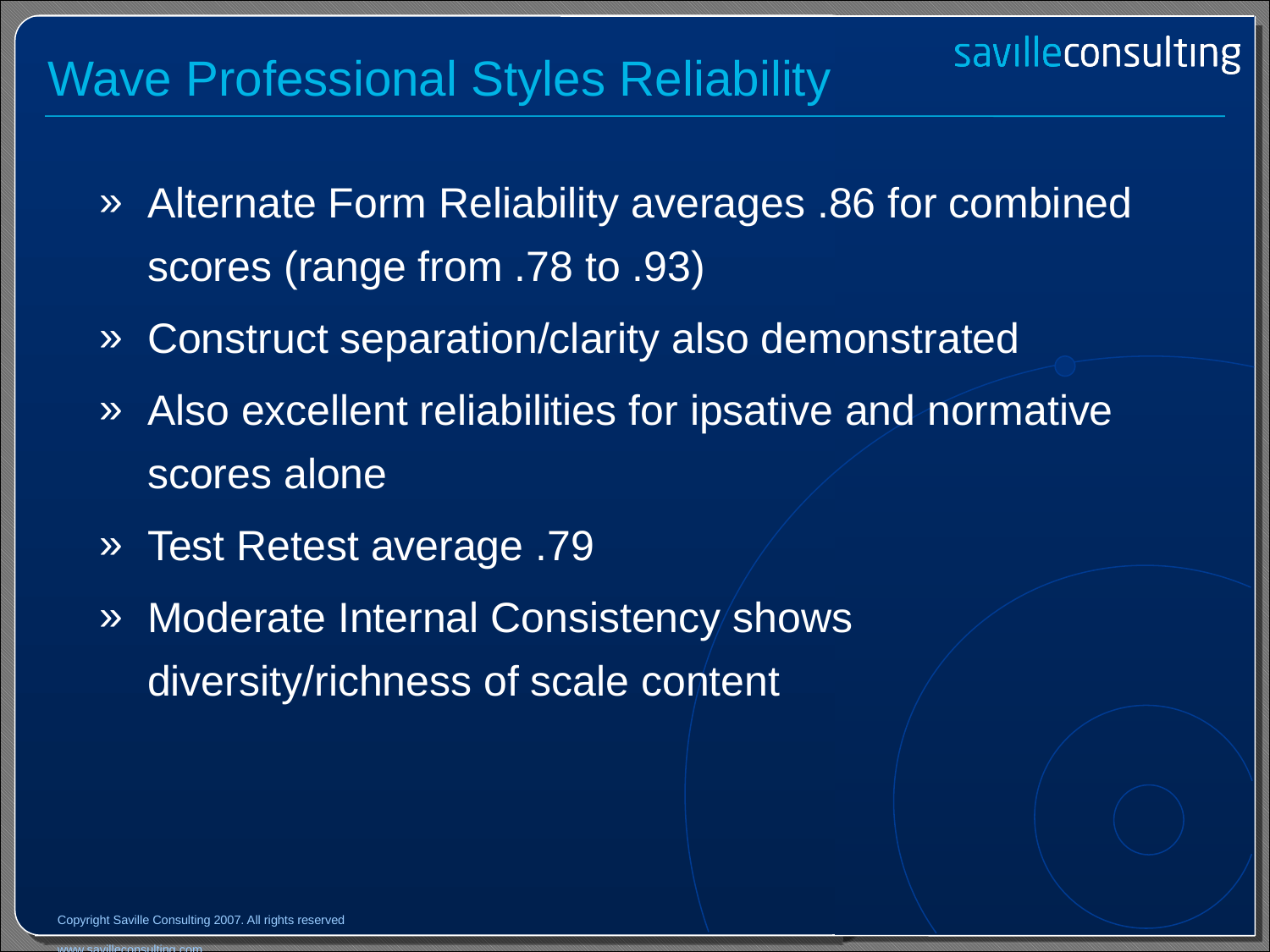

# Wave Professional Styles Reliability
Alternate Form Reliability averages .86 for combined scores (range from .78 to .93)
Construct separation/clarity also demonstrated
Also excellent reliabilities for ipsative and normative scores alone
Test Retest average .79
Moderate Internal Consistency shows diversity/richness of scale content